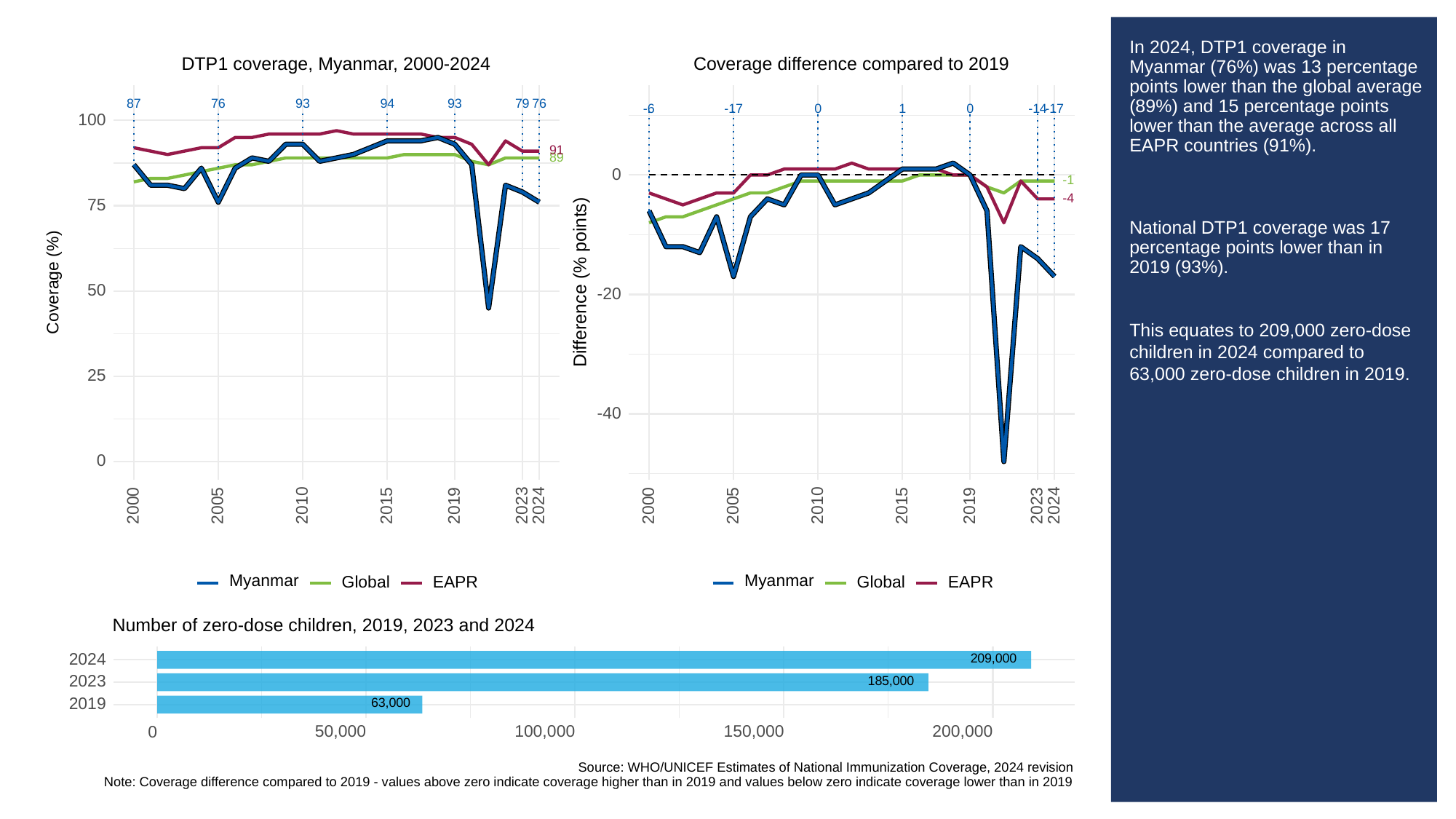

# In 2024, DTP1 coverage in Myanmar (76%) was 13 percentage points lower than the global average (89%) and 15 percentage points lower than the average across all EAPR countries (91%).

National DTP1 coverage was 17 percentage points lower than in 2019 (93%).

This equates to 209,000 zero-dose children in 2024 compared to 63,000 zero-dose children in 2019.

Coverage difference compared to 2019
DTP1 coverage, Myanmar, 2000-2024

93
93
87
76
94
79
76
-6
0
0
-17
1
-14
-17

100

91
89

0

-1
-4
75

Difference (% points)
Coverage (%)
50
-20

25

-40

0

2023
2023
2000
2005
2010
2015
2019
2024
2000
2005
2010
2015
2019
2024
Myanmar
Myanmar
Global
Global
EAPR
EAPR

Number of zero-dose children, 2019, 2023 and 2024

209,000
2024

185,000
2023

63,000
2019

50,000
100,000
150,000
200,000
0
Source: WHO/UNICEF Estimates of National Immunization Coverage, 2024 revision
Note: Coverage difference compared to 2019 - values above zero indicate coverage higher than in 2019 and values below zero indicate coverage lower than in 2019